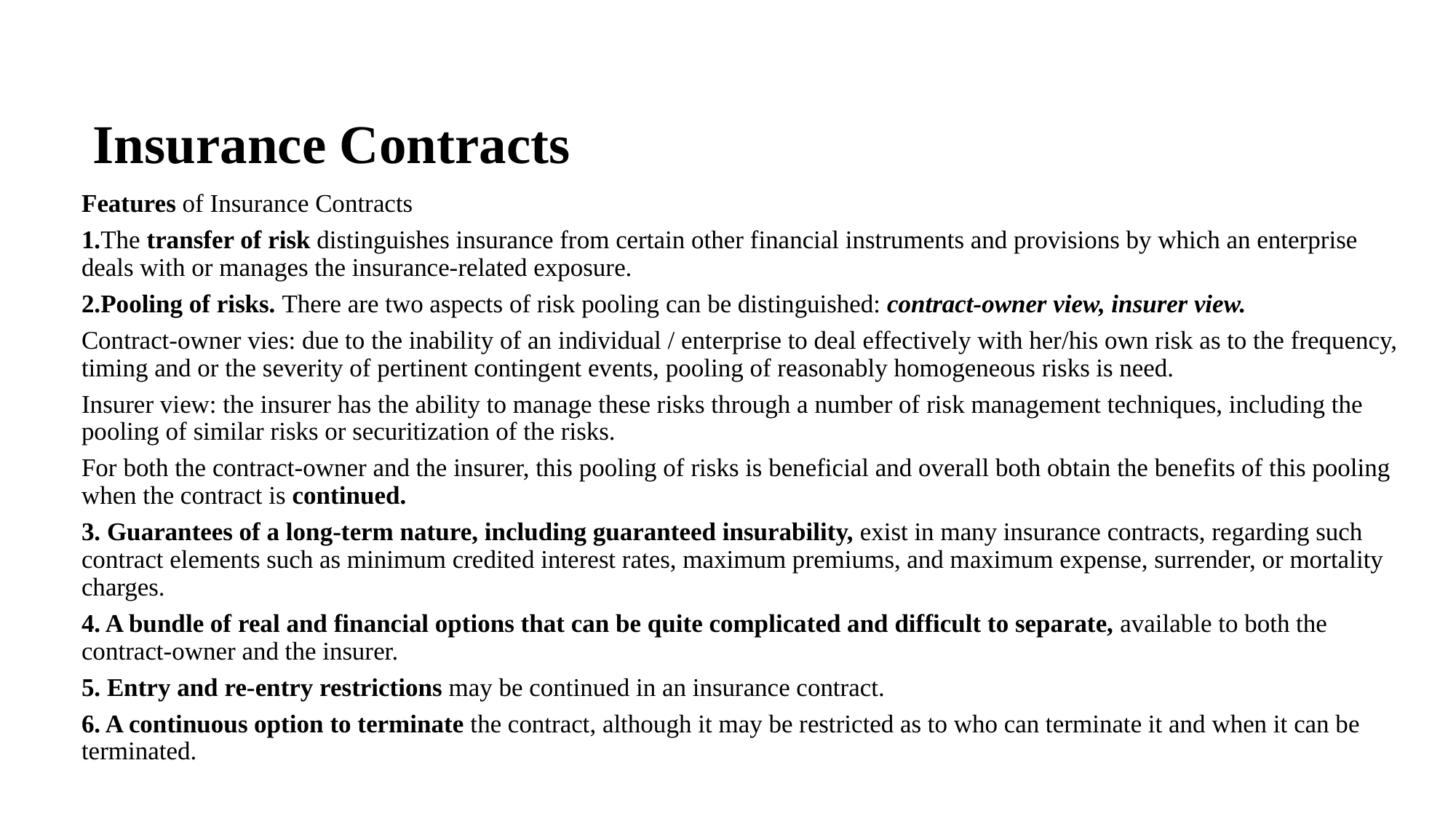

# Insurance Contracts
Features of Insurance Contracts
1.The transfer of risk distinguishes insurance from certain other financial instruments and provisions by which an enterprise deals with or manages the insurance-related exposure.
2.Pooling of risks. There are two aspects of risk pooling can be distinguished: contract-owner view, insurer view.
Contract-owner vies: due to the inability of an individual / enterprise to deal effectively with her/his own risk as to the frequency, timing and or the severity of pertinent contingent events, pooling of reasonably homogeneous risks is need.
Insurer view: the insurer has the ability to manage these risks through a number of risk management techniques, including the pooling of similar risks or securitization of the risks.
For both the contract-owner and the insurer, this pooling of risks is beneficial and overall both obtain the benefits of this pooling when the contract is continued.
3. Guarantees of a long-term nature, including guaranteed insurability, exist in many insurance contracts, regarding such contract elements such as minimum credited interest rates, maximum premiums, and maximum expense, surrender, or mortality charges.
4. A bundle of real and financial options that can be quite complicated and difficult to separate, available to both the contract-owner and the insurer.
5. Entry and re-entry restrictions may be continued in an insurance contract.
6. A continuous option to terminate the contract, although it may be restricted as to who can terminate it and when it can be terminated.